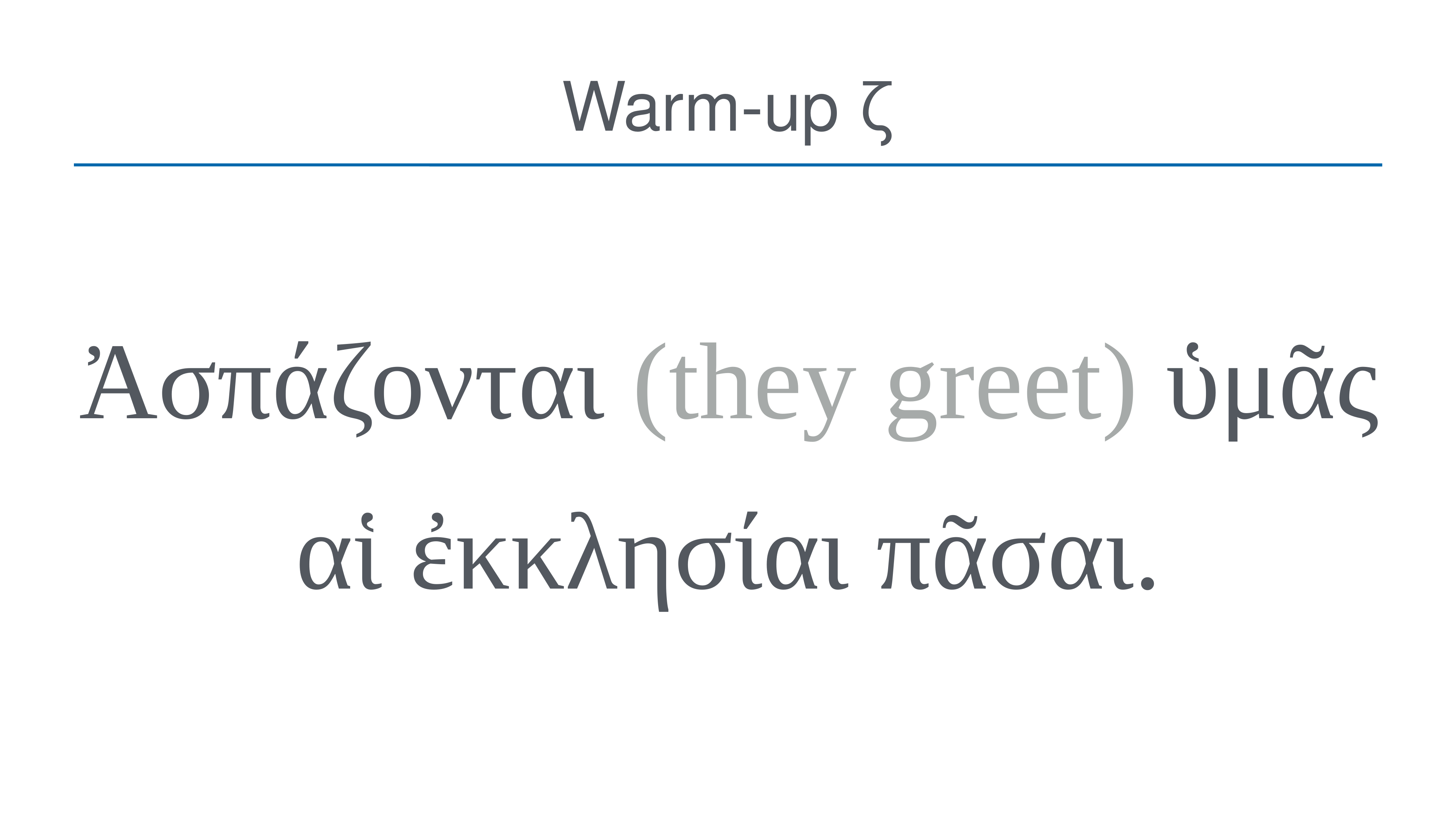

# Warm-up ζ
Ἀσπάζονται (they greet) ὑμᾶς αἱ ἐκκλησίαι πᾶσαι.